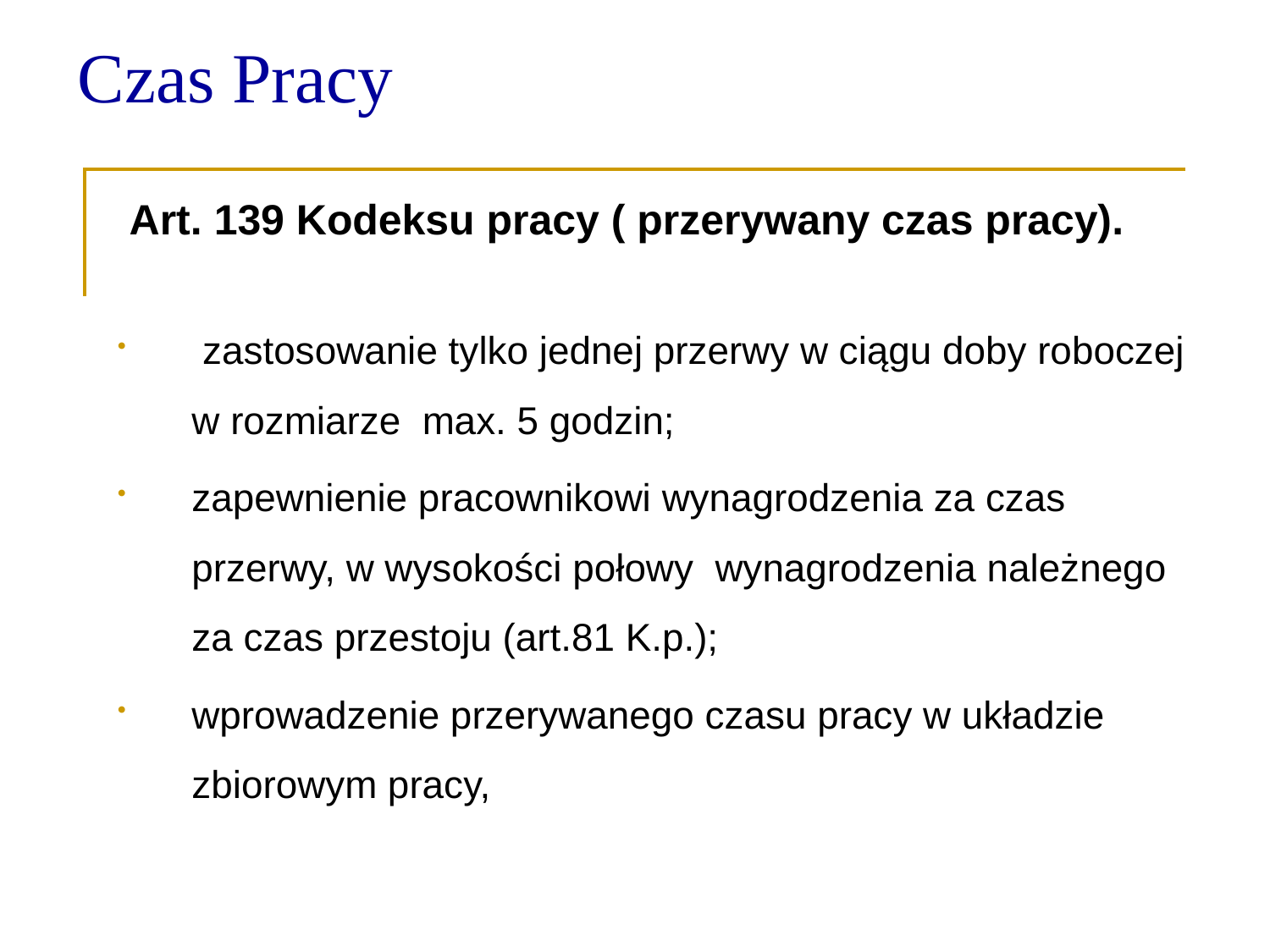

Czas Pracy
 Art. 139 Kodeksu pracy ( przerywany czas pracy).
 zastosowanie tylko jednej przerwy w ciągu doby roboczej w rozmiarze  max. 5 godzin;
zapewnienie pracownikowi wynagrodzenia za czas przerwy, w wysokości połowy  wynagrodzenia należnego za czas przestoju (art.81 K.p.);
wprowadzenie przerywanego czasu pracy w układzie zbiorowym pracy,